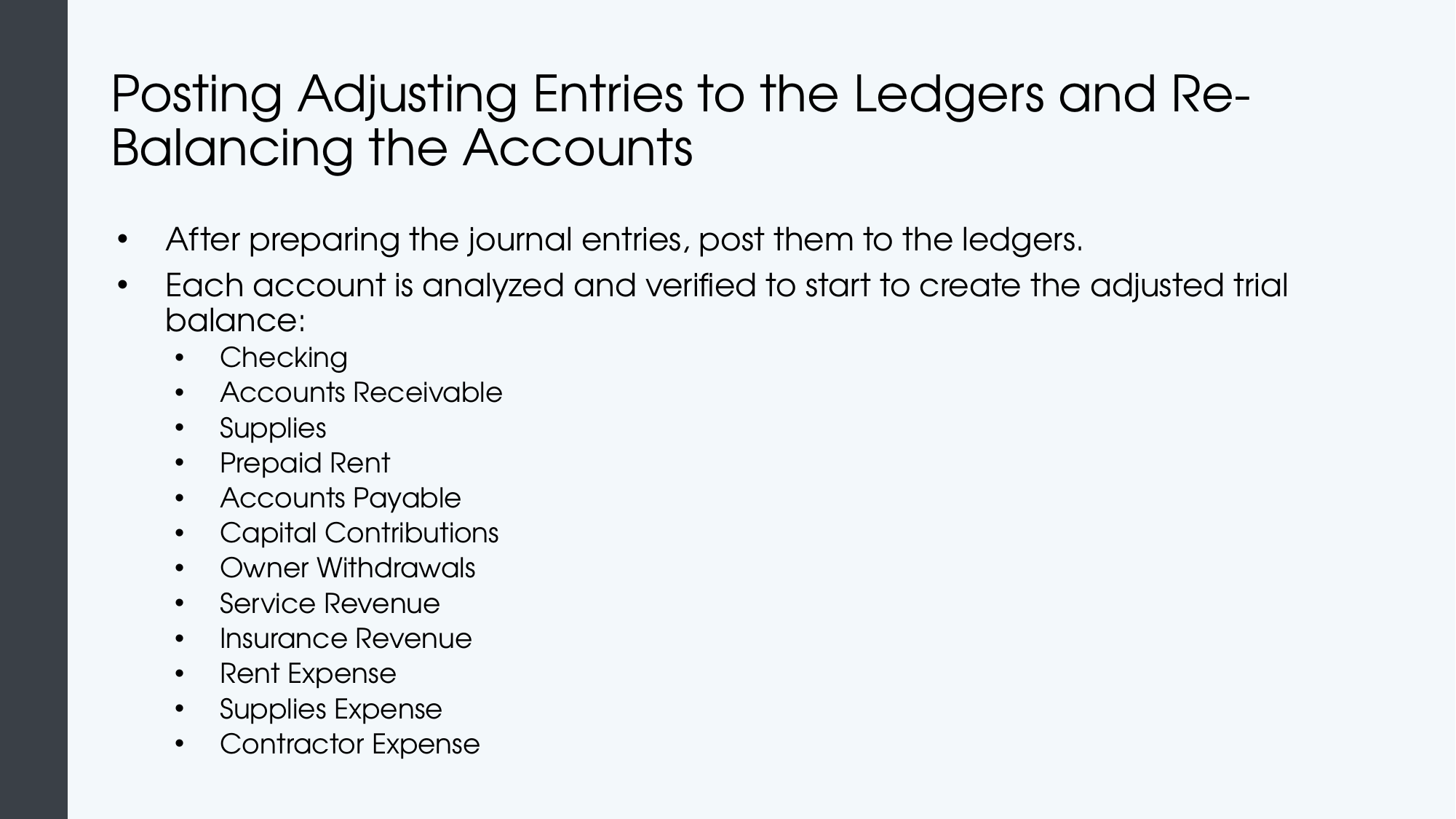

# Posting Adjusting Entries to the Ledgers and Re-Balancing the Accounts
After preparing the journal entries, post them to the ledgers.
Each account is analyzed and verified to start to create the adjusted trial balance:
Checking
Accounts Receivable
Supplies
Prepaid Rent
Accounts Payable
Capital Contributions
Owner Withdrawals
Service Revenue
Insurance Revenue
Rent Expense
Supplies Expense
Contractor Expense